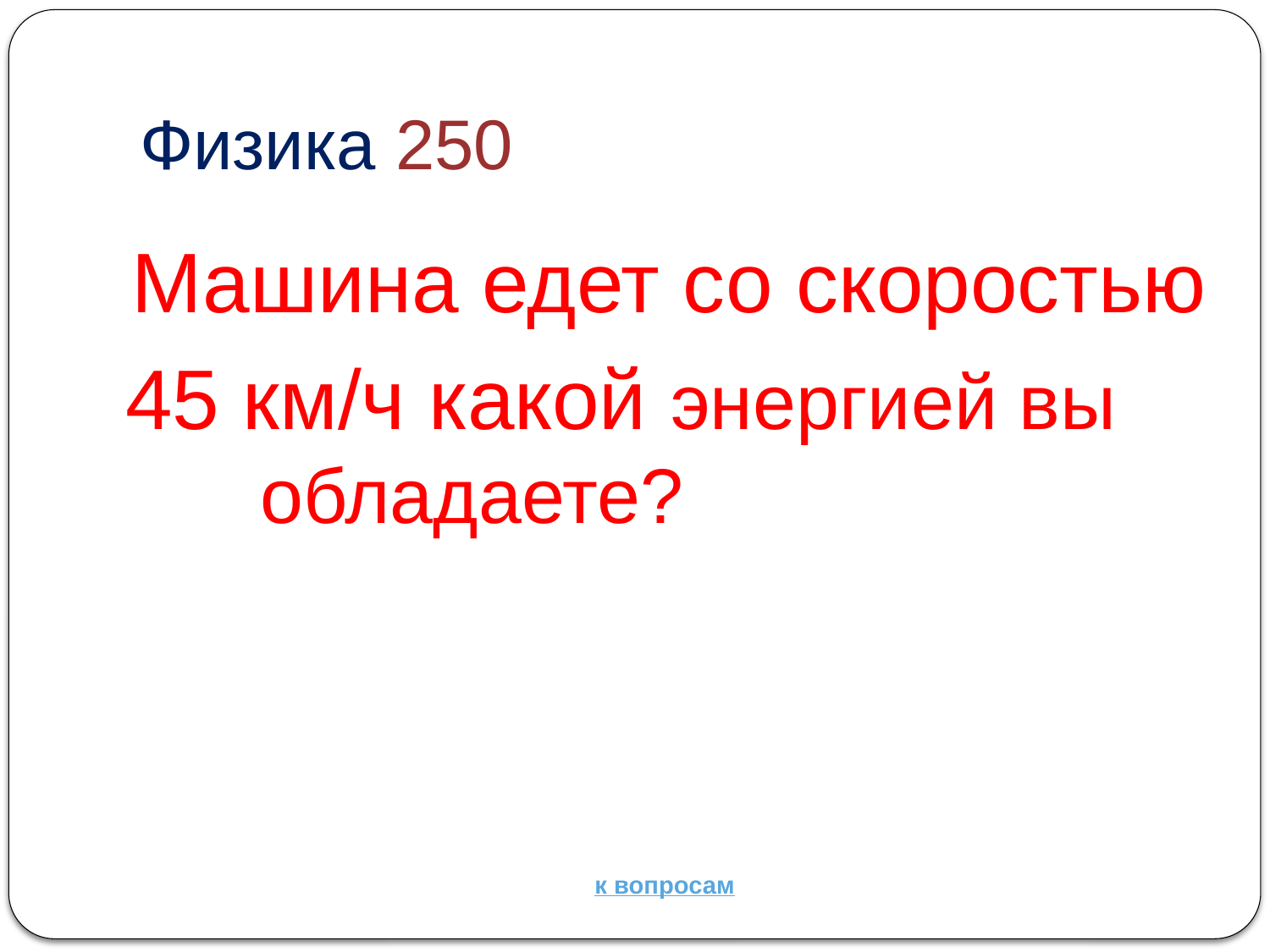

# Физика 250
 Машина едет со скоростью
 45 км/ч какой энергией вы обладаете?
к вопросам